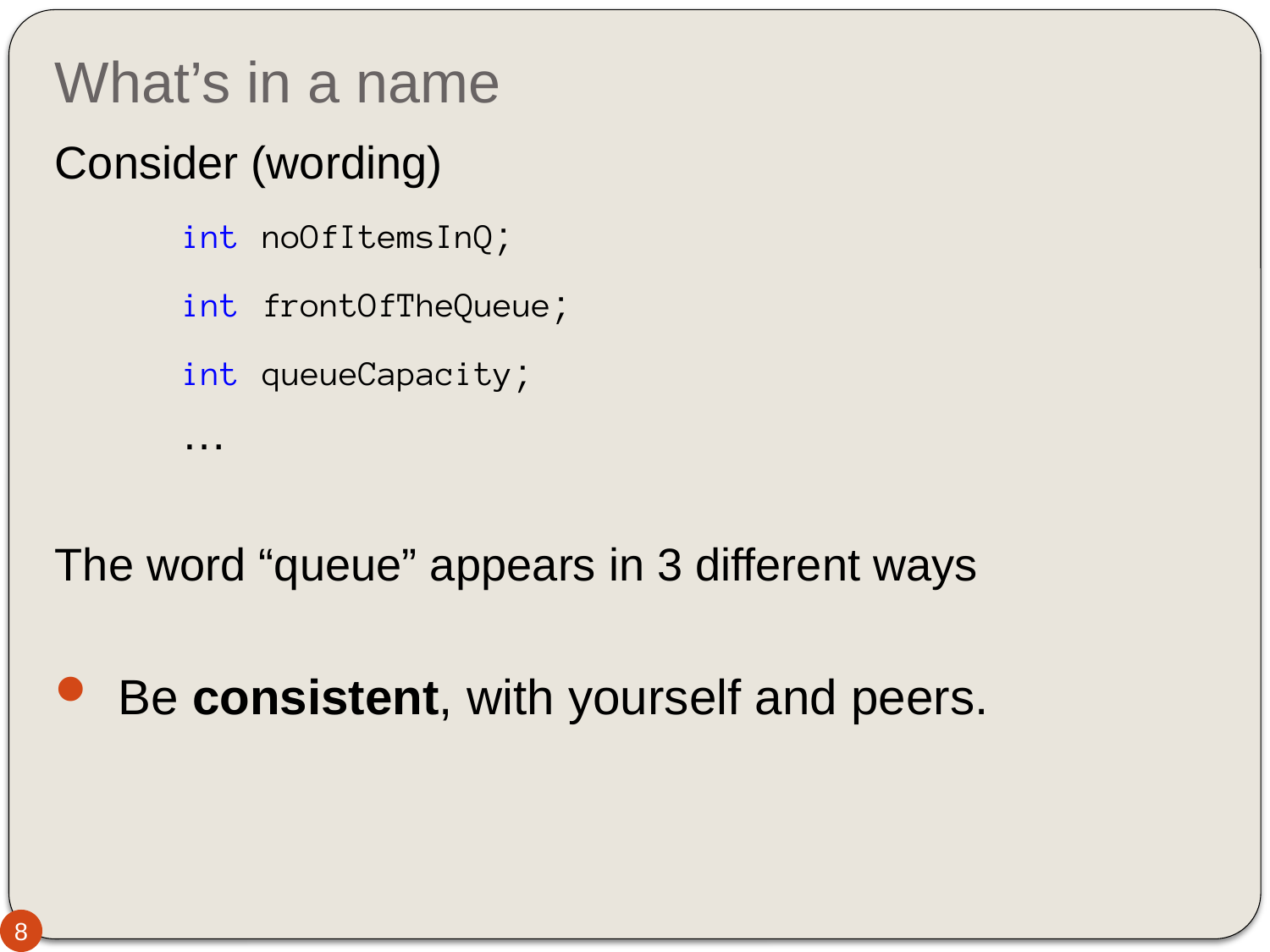

# What’s in a name
Consider (wording)
	int noOfItemsInQ;
	int frontOfTheQueue;
	int queueCapacity;
	…

The word “queue” appears in 3 different ways

Be consistent, with yourself and peers.
8